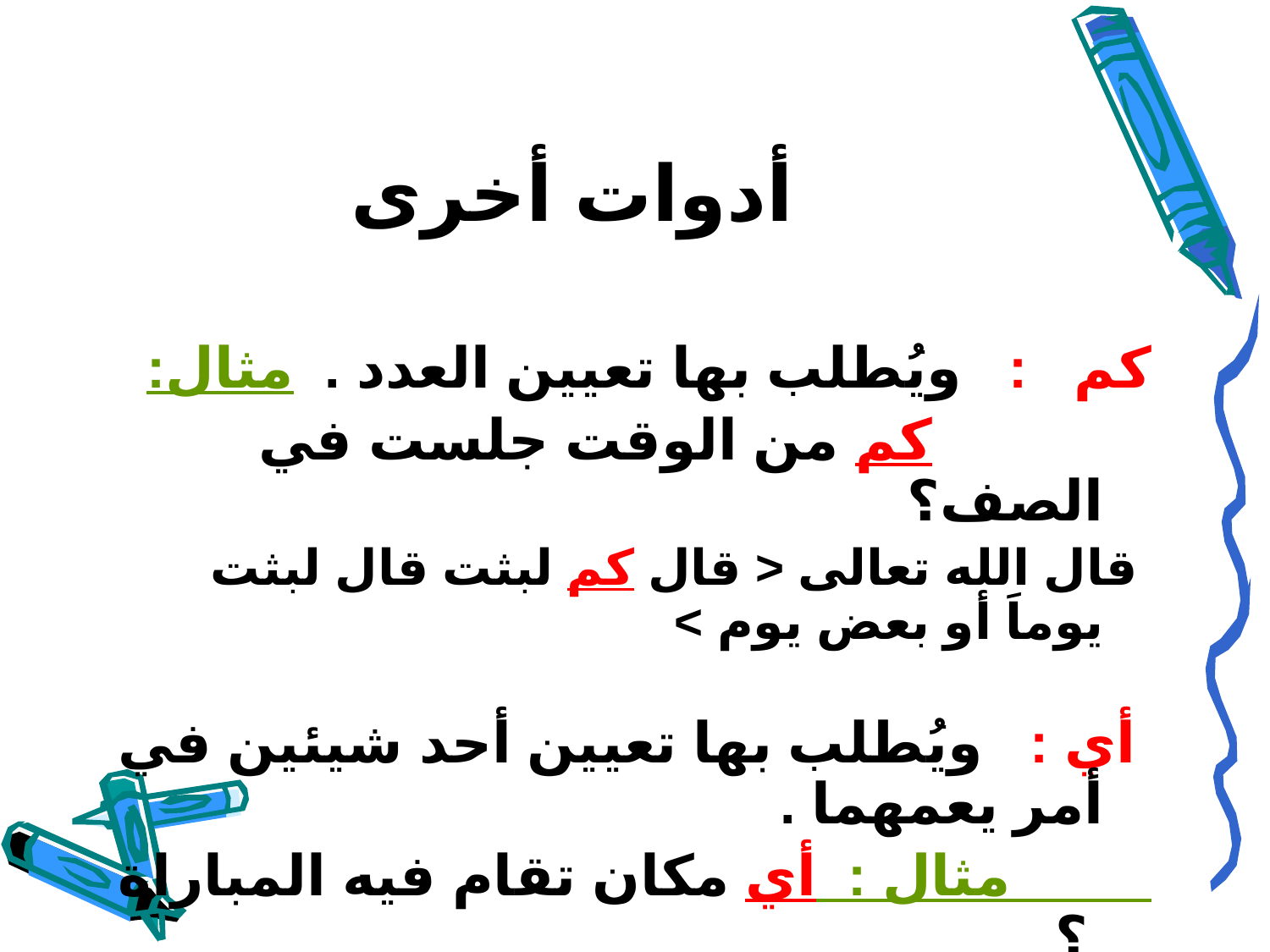

# أدوات أخرى

كم   :   ويُطلب بها تعيين العدد .  مثال:
              كم من الوقت جلست في الصف؟
 قال الله تعالى < قال كم لبثت قال لبثت يوماَ أو بعض يوم >
 أي :   ويُطلب بها تعيين أحد شيئين في أمر يعمهما .
         مثال :  أي مكان تقام فيه المباراة  ؟